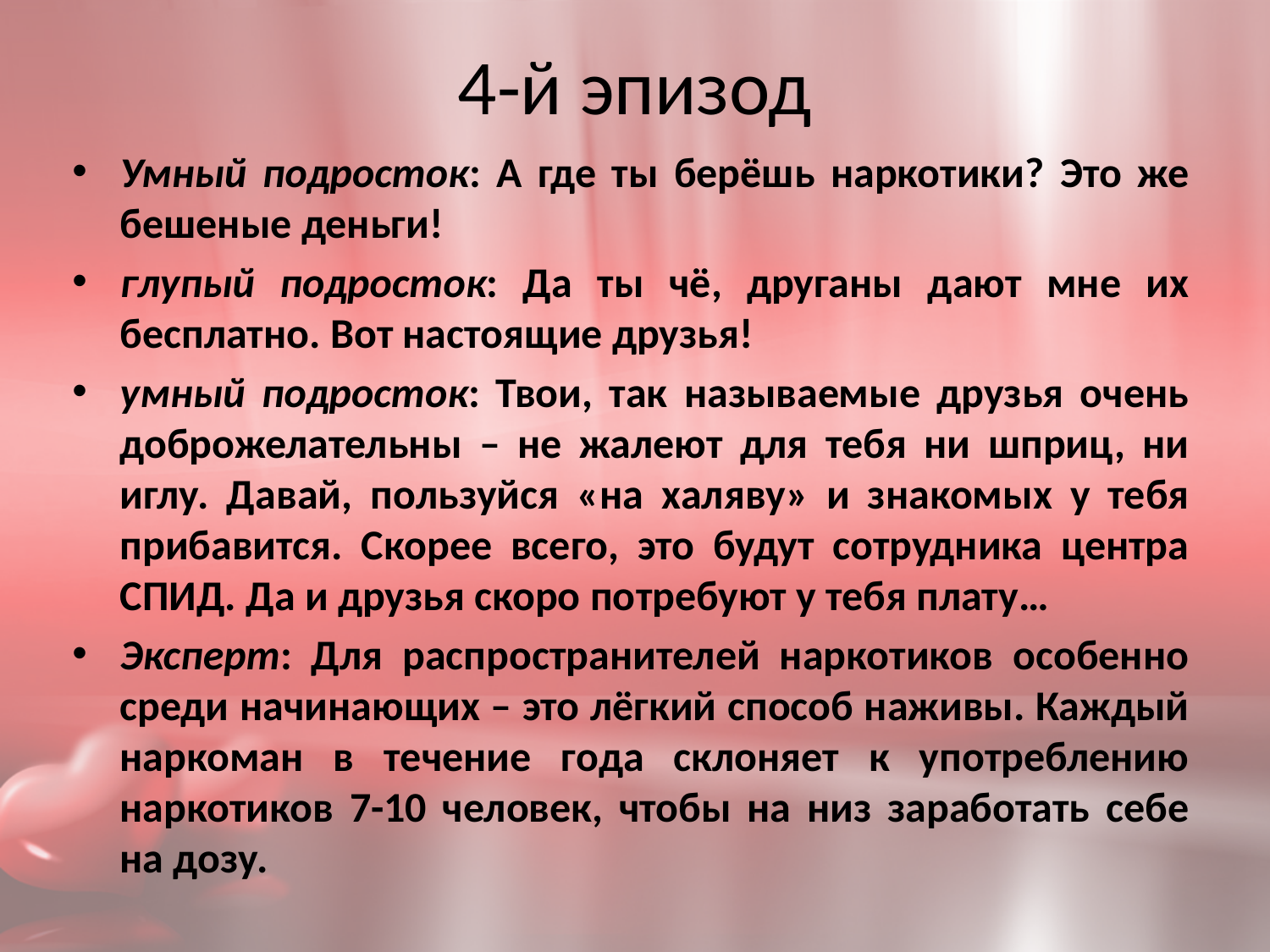

# 4-й эпизод
Умный подросток: А где ты берёшь наркотики? Это же бешеные деньги!
глупый подросток: Да ты чё, друганы дают мне их бесплатно. Вот настоящие друзья!
умный подросток: Твои, так называемые друзья очень доброжелательны – не жалеют для тебя ни шприц, ни иглу. Давай, пользуйся «на халяву» и знакомых у тебя прибавится. Скорее всего, это будут сотрудника центра СПИД. Да и друзья скоро потребуют у тебя плату…
Эксперт: Для распространителей наркотиков особенно среди начинающих – это лёгкий способ наживы. Каждый наркоман в течение года склоняет к употреблению наркотиков 7-10 человек, чтобы на низ заработать себе на дозу.